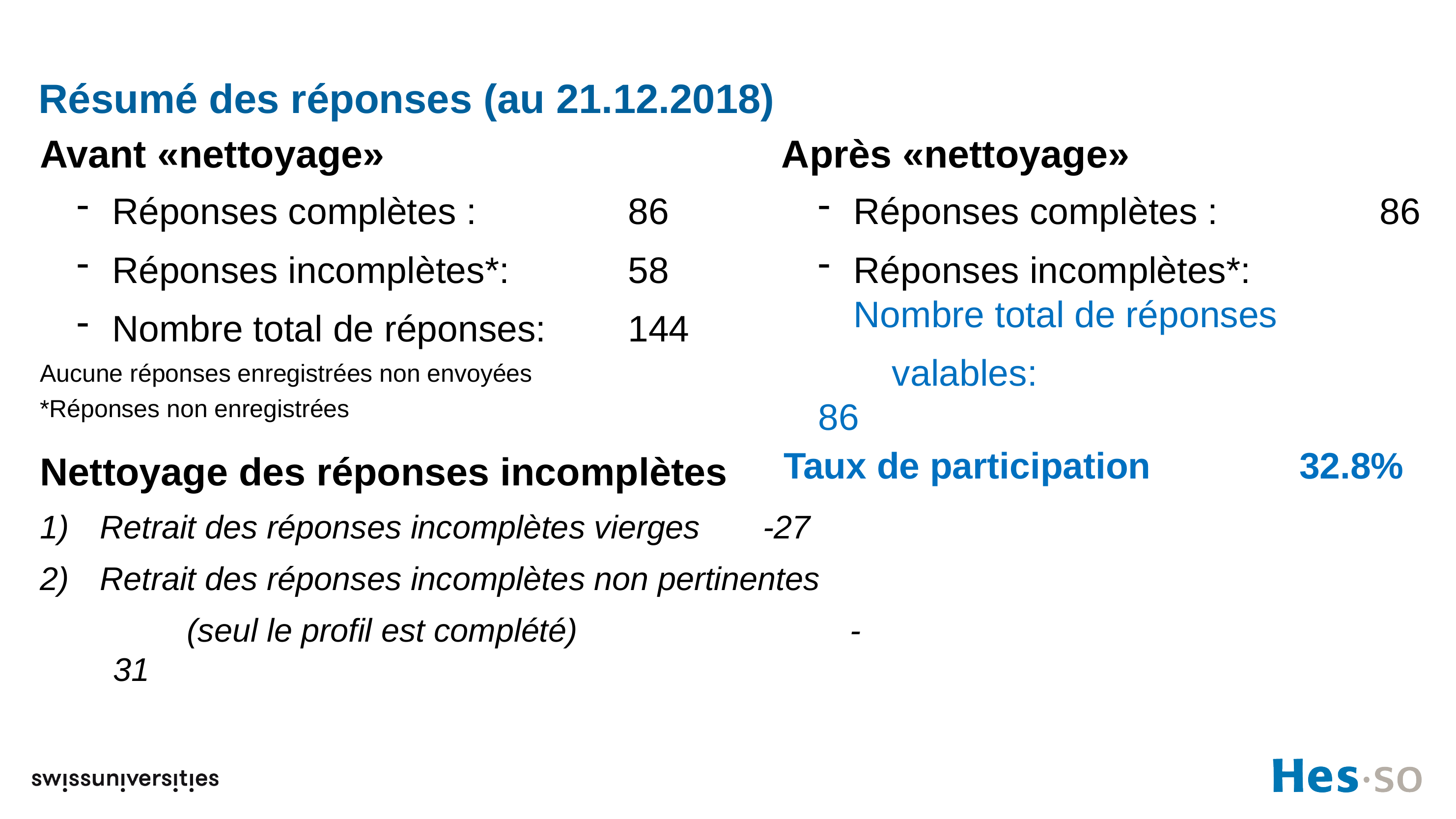

# Résumé des réponses (au 21.12.2018)
Avant «nettoyage»
Réponses complètes : 		86
Réponses incomplètes*: 		58
Nombre total de réponses: 	144
Aucune réponses enregistrées non envoyées
*Réponses non enregistrées
Nettoyage des réponses incomplètes
Retrait des réponses incomplètes vierges 	-27
Retrait des réponses incomplètes non pertinentes
	(seul le profil est complété) 				-31
Après «nettoyage»
Réponses complètes : 		 86
Réponses incomplètes*: 		Nombre total de réponses
	valables: 					86
Taux de participation 		32.8%